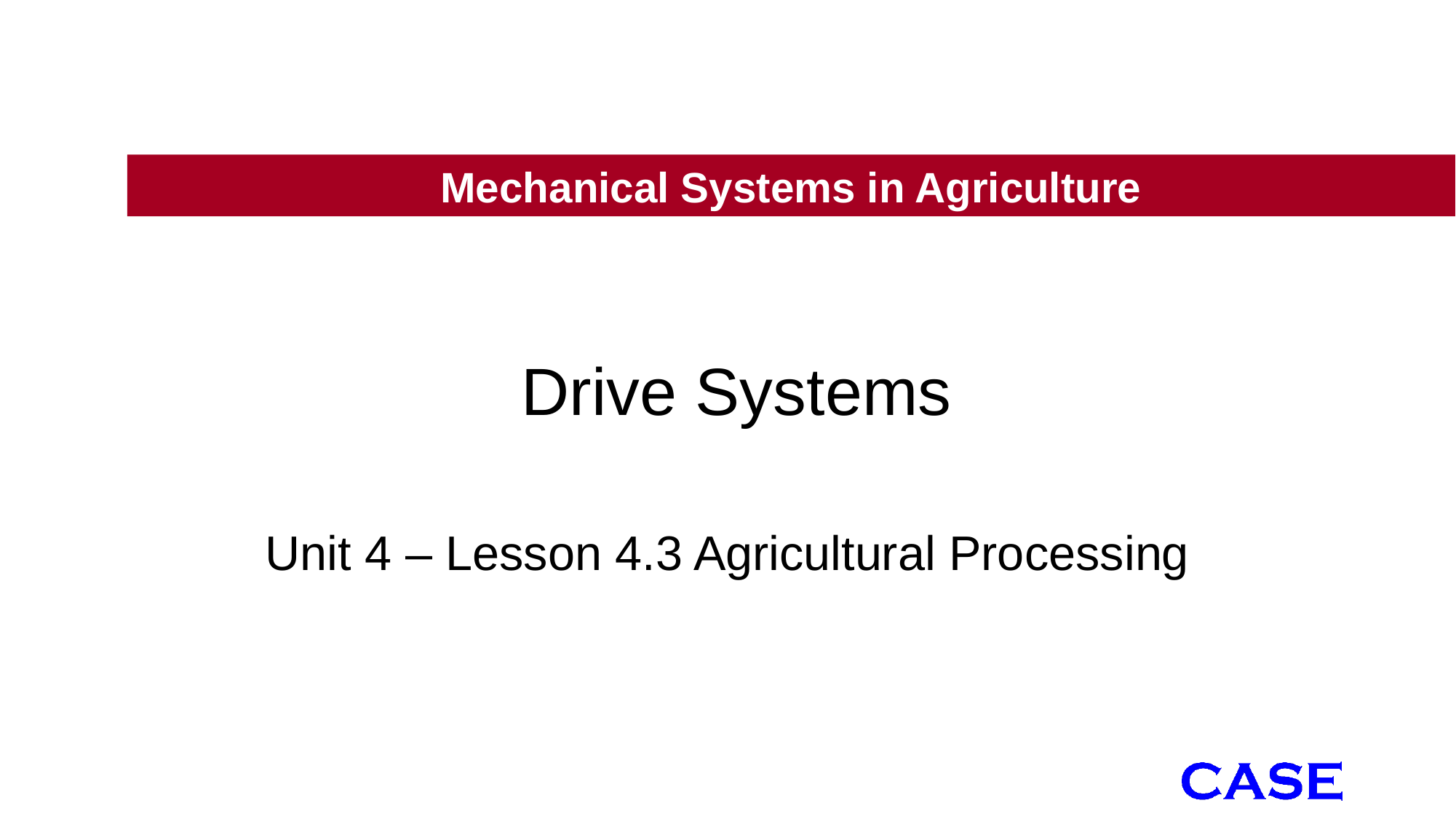

Mechanical Systems in Agriculture
# Drive Systems
Unit 4 – Lesson 4.3 Agricultural Processing